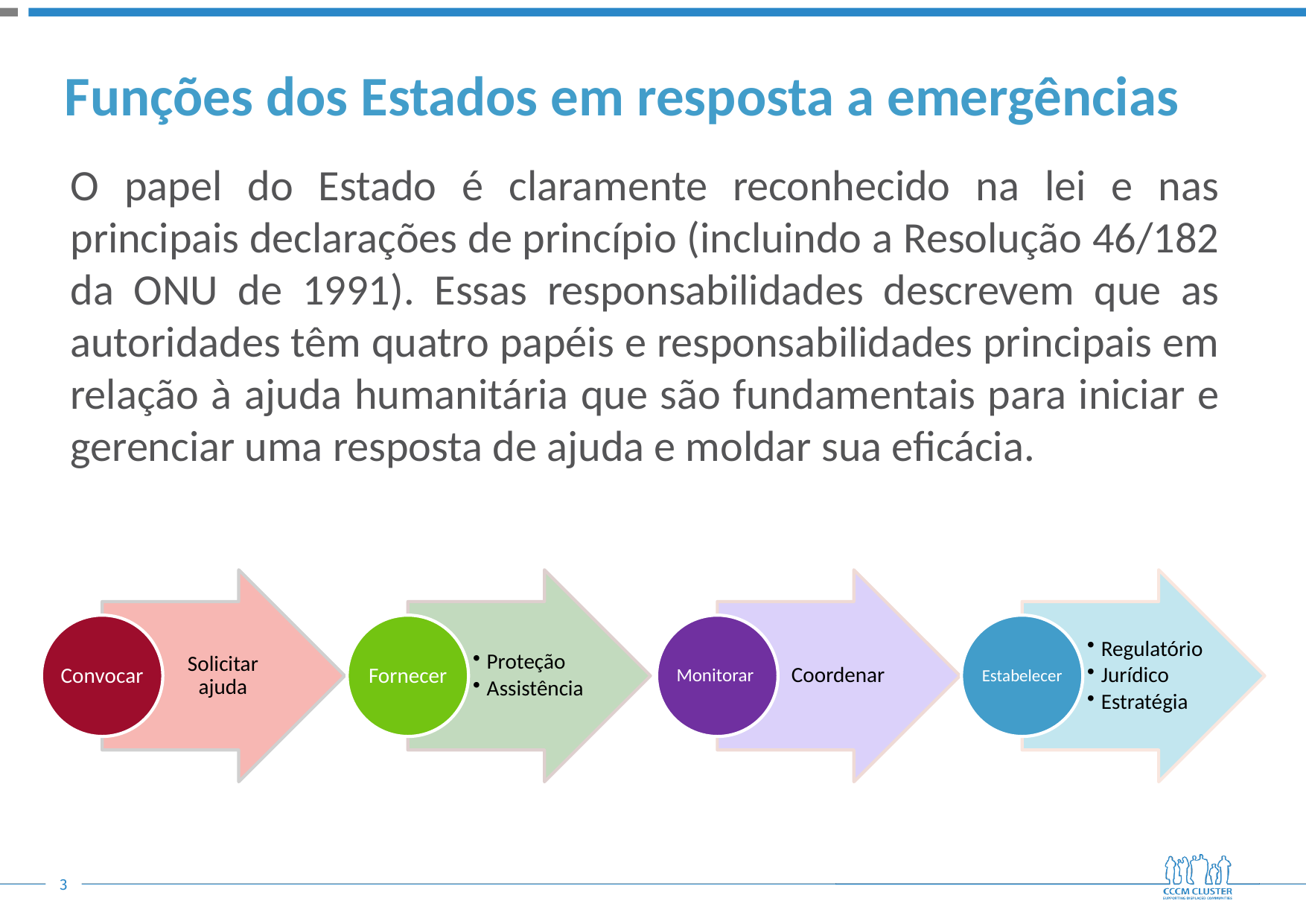

# Funções dos Estados em resposta a emergências
O papel do Estado é claramente reconhecido na lei e nas principais declarações de princípio (incluindo a Resolução 46/182 da ONU de 1991). Essas responsabilidades descrevem que as autoridades têm quatro papéis e responsabilidades principais em relação à ajuda humanitária que são fundamentais para iniciar e gerenciar uma resposta de ajuda e moldar sua eficácia.

Solicitar ajuda

Convocar

Proteção
Assistência

Fornecer

Coordenar

Monitorar

Regulatório
Jurídico
Estratégia

Estabelecer